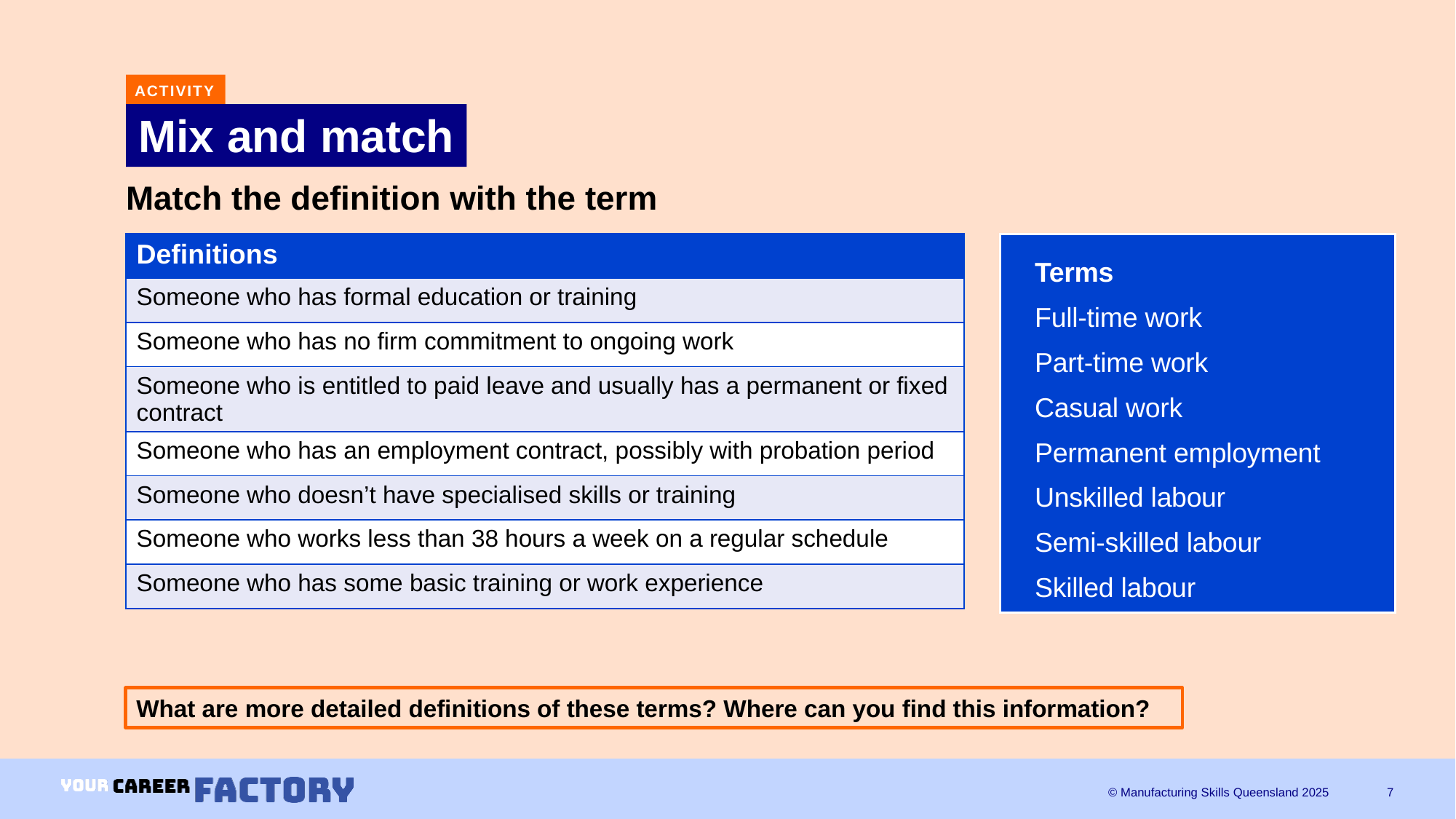

ACTIVITY
# Mix and match
Match the definition with the term
| Definitions |
| --- |
| Someone who has formal education or training |
| Someone who has no firm commitment to ongoing work |
| Someone who is entitled to paid leave and usually has a permanent or fixed contract |
| Someone who has an employment contract, possibly with probation period |
| Someone who doesn’t have specialised skills or training |
| Someone who works less than 38 hours a week on a regular schedule |
| Someone who has some basic training or work experience |
Terms
Full-time work
Part-time work
Casual work
Permanent employment
Unskilled labour
Semi-skilled labour
Skilled labour

What are more detailed definitions of these terms? Where can you find this information?